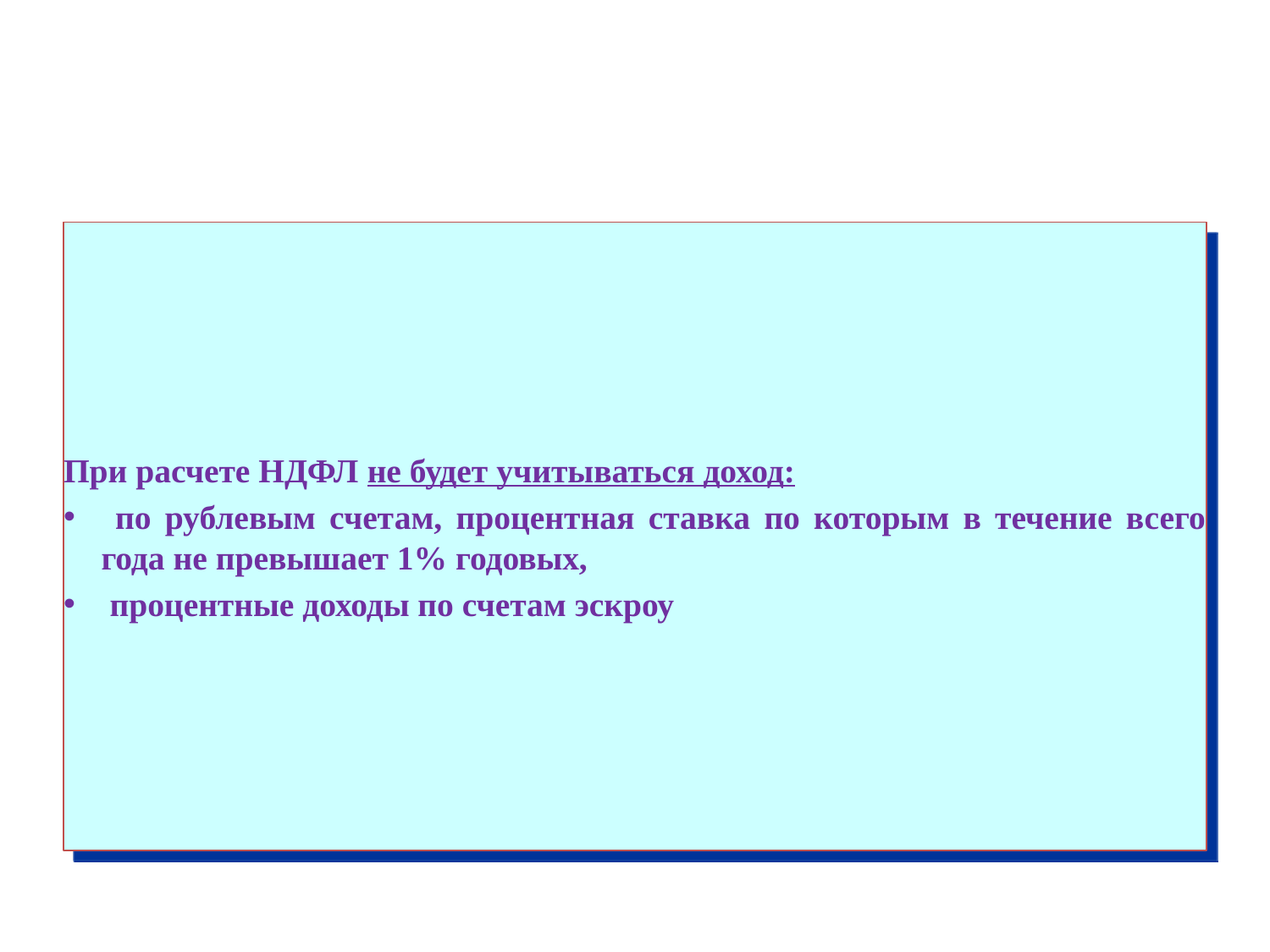

#
При расчете НДФЛ не будет учитываться доход:
 по рублевым счетам, процентная ставка по которым в течение всего года не превышает 1% годовых,
 процентные доходы по счетам эскроу